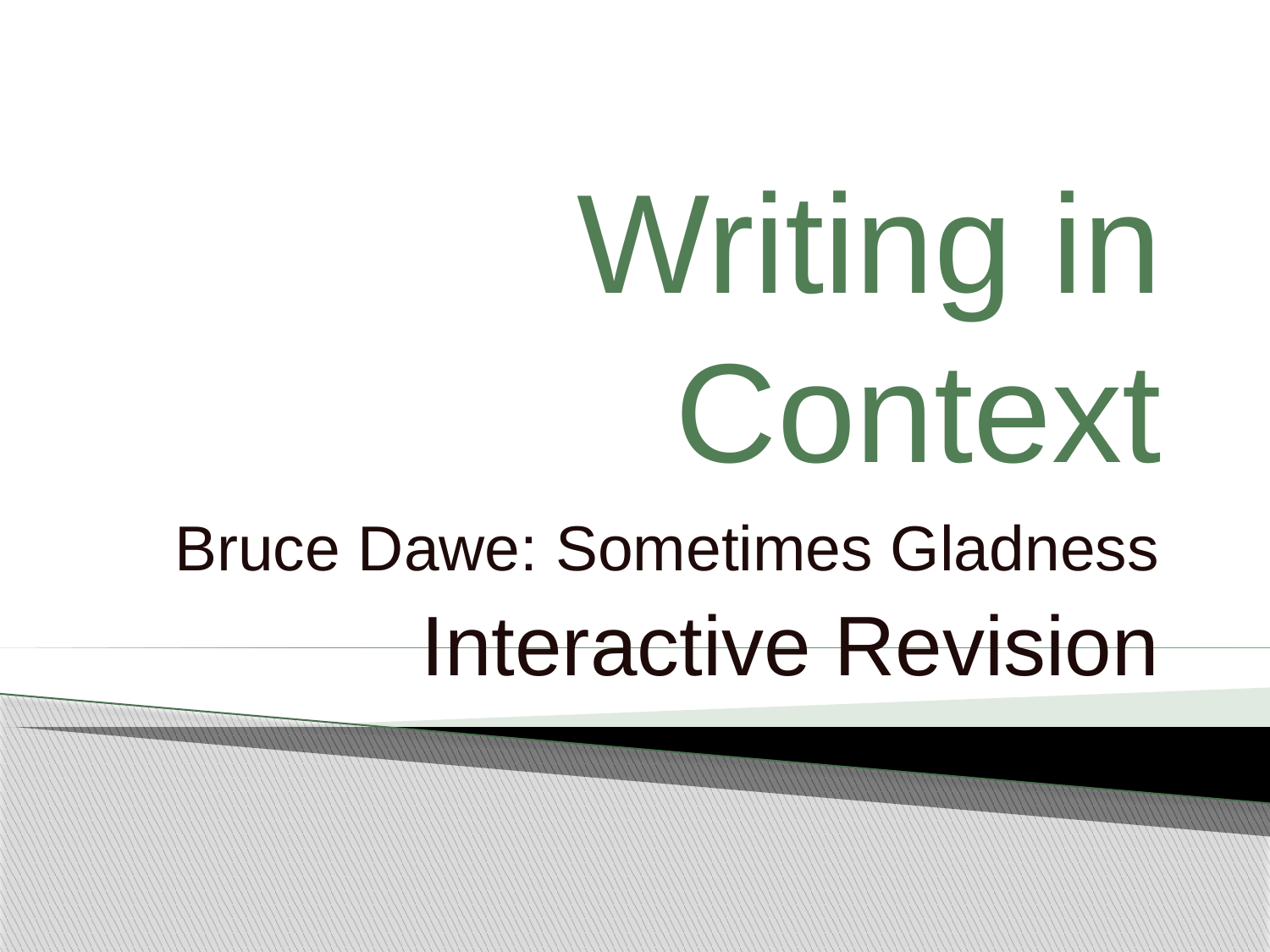

# Writing in Context
Bruce Dawe: Sometimes Gladness
Interactive Revision